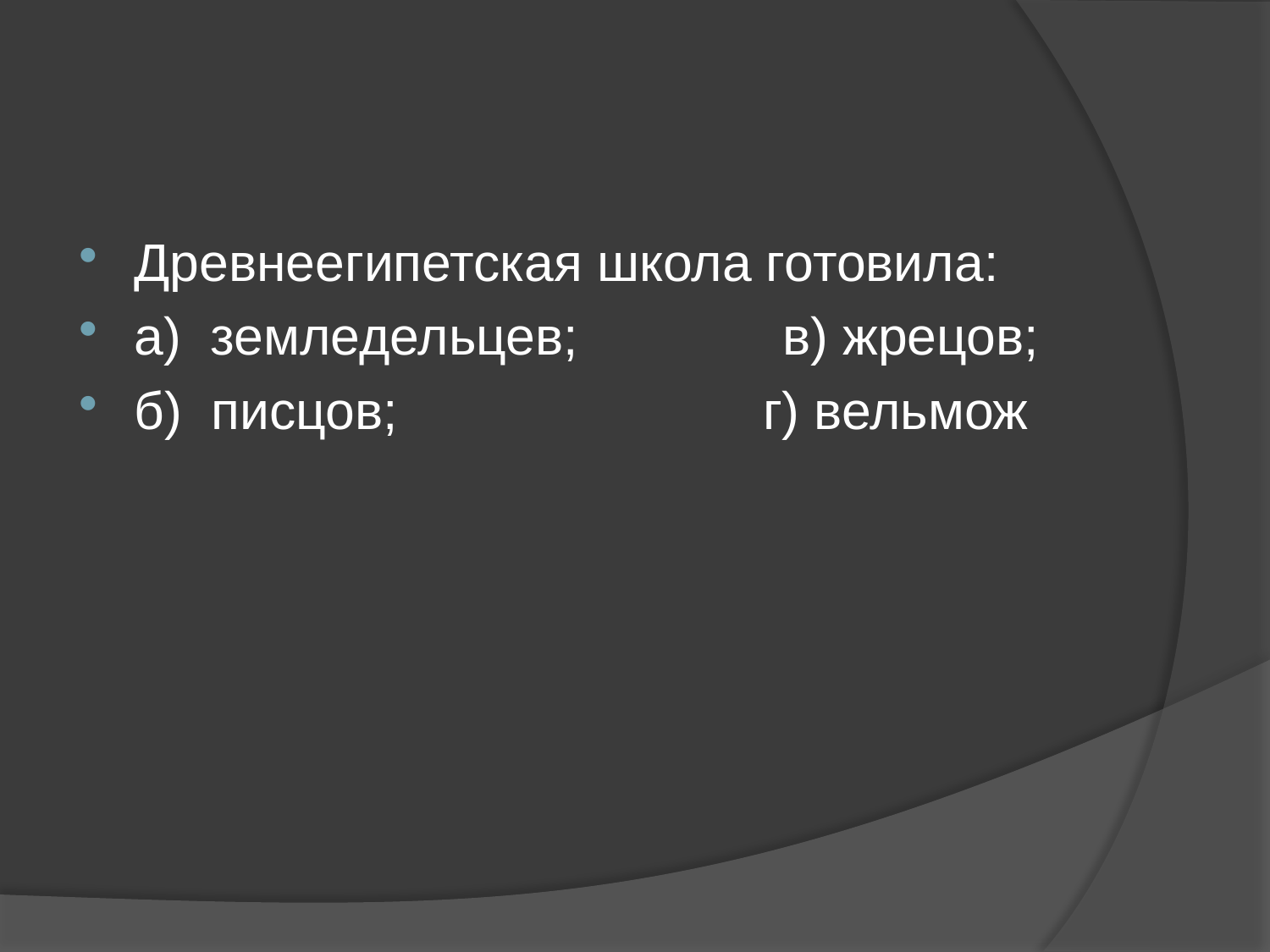

#
Древнеегипетская школа готовила:
а)  земледельцев;              в) жрецов;
б)  писцов;                         г) вельмож